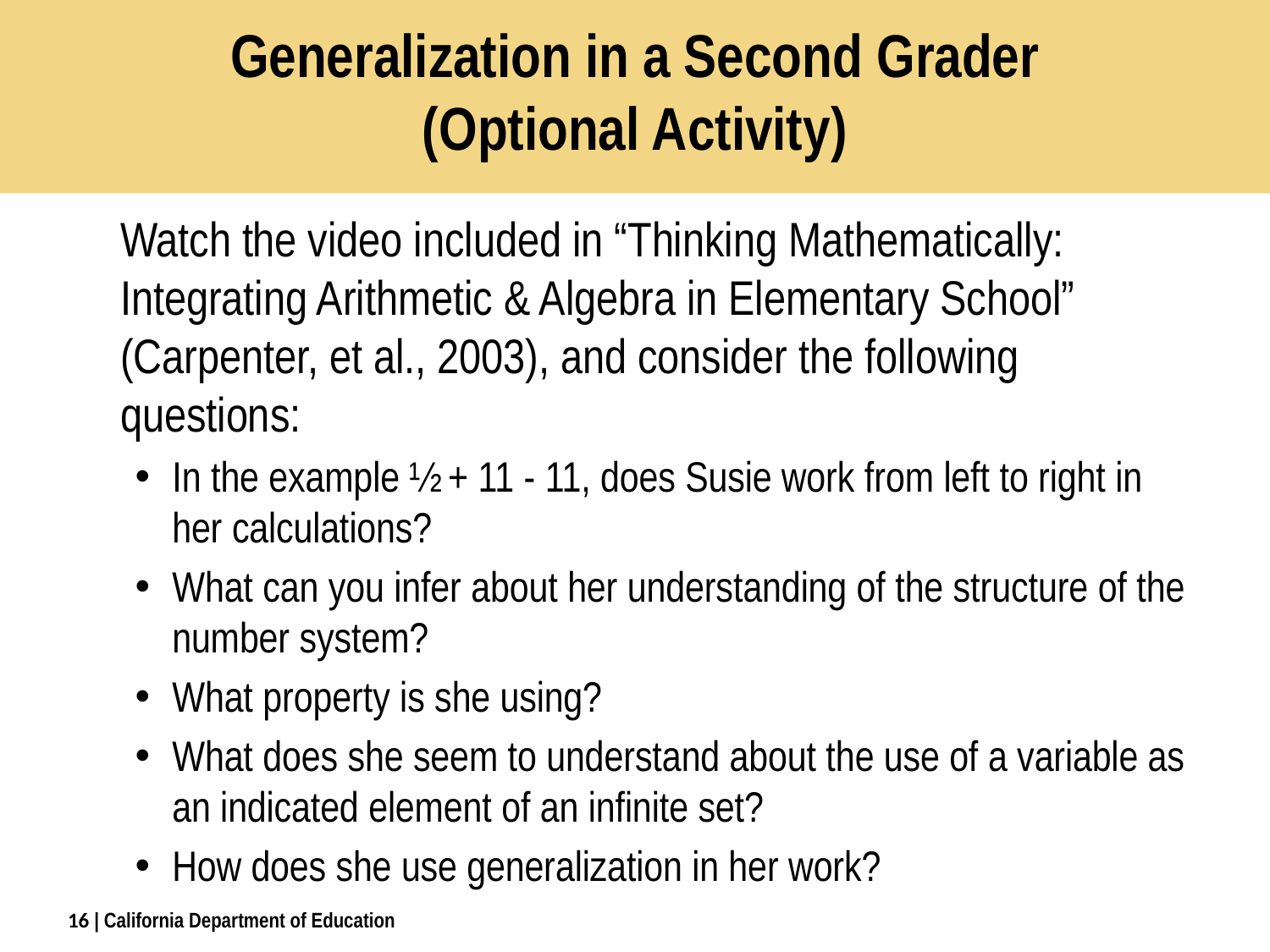

# Generalization in a Second Grader (Optional Activity)
	Watch the video included in “Thinking Mathematically: Integrating Arithmetic & Algebra in Elementary School” (Carpenter, et al., 2003), and consider the following questions:
In the example ½ + 11 - 11, does Susie work from left to right in her calculations?
What can you infer about her understanding of the structure of the number system?
What property is she using?
What does she seem to understand about the use of a variable as an indicated element of an infinite set?
How does she use generalization in her work?

16
| California Department of Education